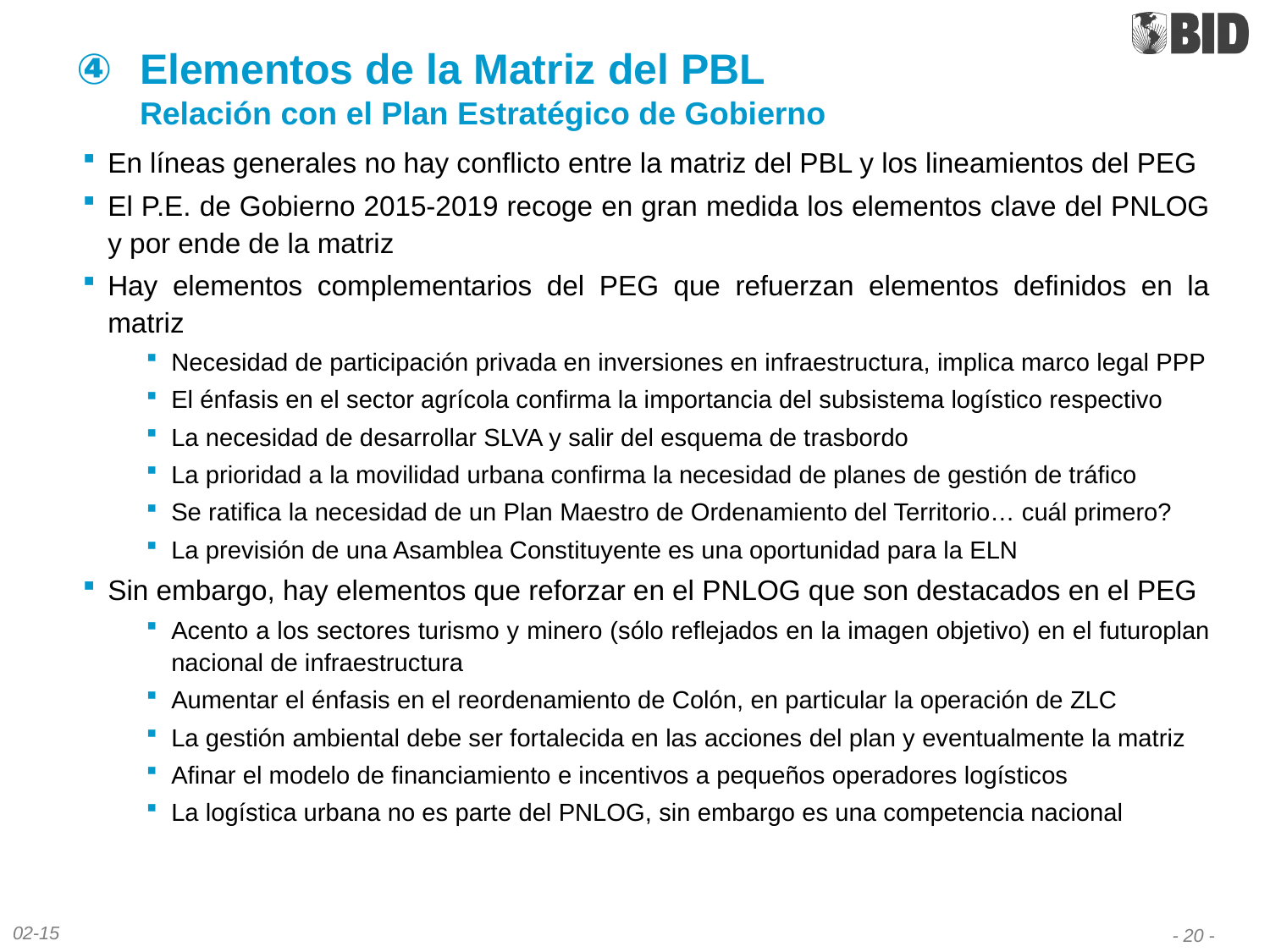

# Elementos de la Matriz del PBL Relación con el Plan Estratégico de Gobierno
En líneas generales no hay conflicto entre la matriz del PBL y los lineamientos del PEG
El P.E. de Gobierno 2015-2019 recoge en gran medida los elementos clave del PNLOG y por ende de la matriz
Hay elementos complementarios del PEG que refuerzan elementos definidos en la matriz
Necesidad de participación privada en inversiones en infraestructura, implica marco legal PPP
El énfasis en el sector agrícola confirma la importancia del subsistema logístico respectivo
La necesidad de desarrollar SLVA y salir del esquema de trasbordo
La prioridad a la movilidad urbana confirma la necesidad de planes de gestión de tráfico
Se ratifica la necesidad de un Plan Maestro de Ordenamiento del Territorio… cuál primero?
La previsión de una Asamblea Constituyente es una oportunidad para la ELN
Sin embargo, hay elementos que reforzar en el PNLOG que son destacados en el PEG
Acento a los sectores turismo y minero (sólo reflejados en la imagen objetivo) en el futuroplan nacional de infraestructura
Aumentar el énfasis en el reordenamiento de Colón, en particular la operación de ZLC
La gestión ambiental debe ser fortalecida en las acciones del plan y eventualmente la matriz
Afinar el modelo de financiamiento e incentivos a pequeños operadores logísticos
La logística urbana no es parte del PNLOG, sin embargo es una competencia nacional
02-15
- 20 -